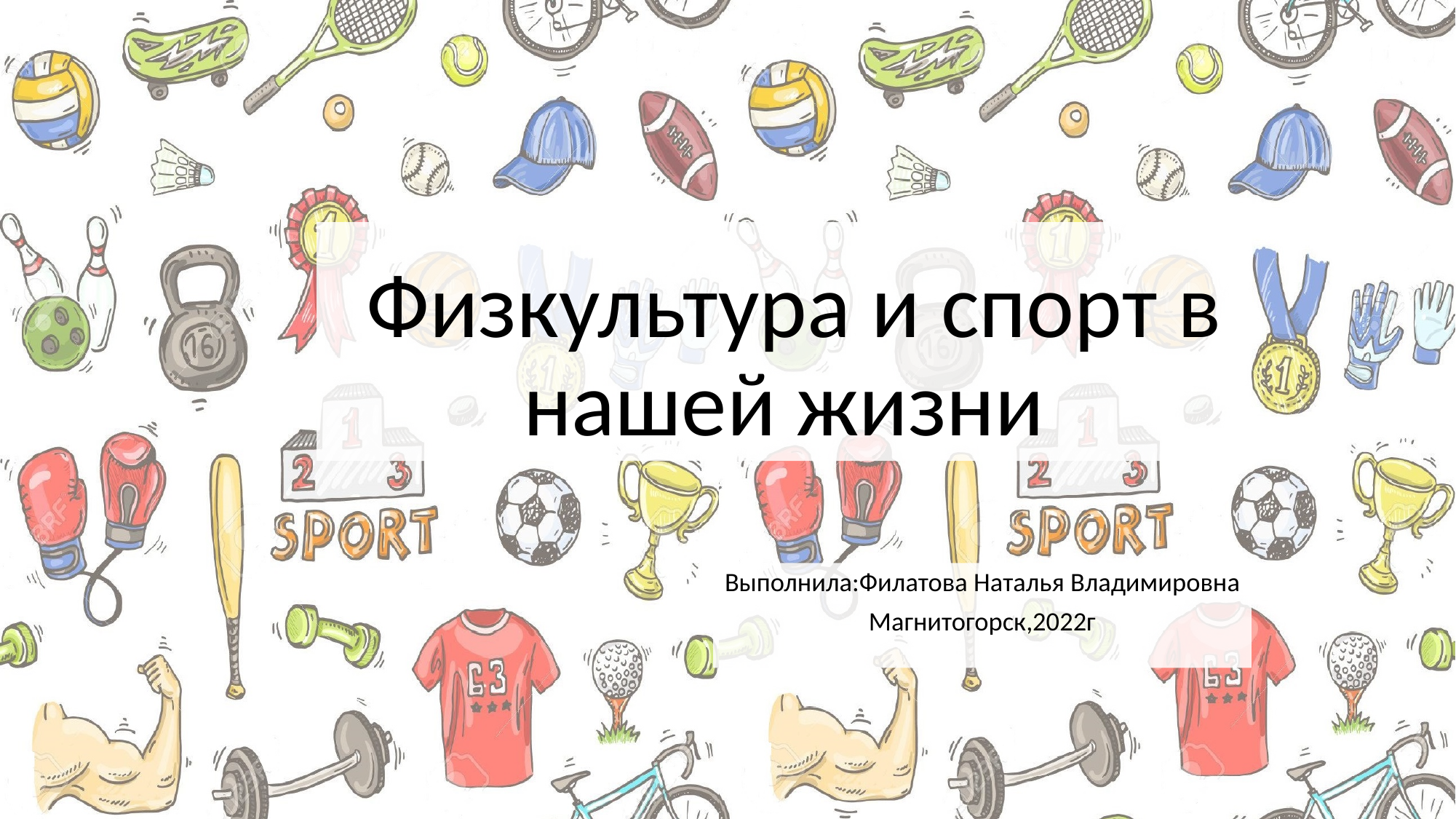

# Физкультура и спорт в нашей жизни
Выполнила:Филатова Наталья Владимировна
Магнитогорск,2022г